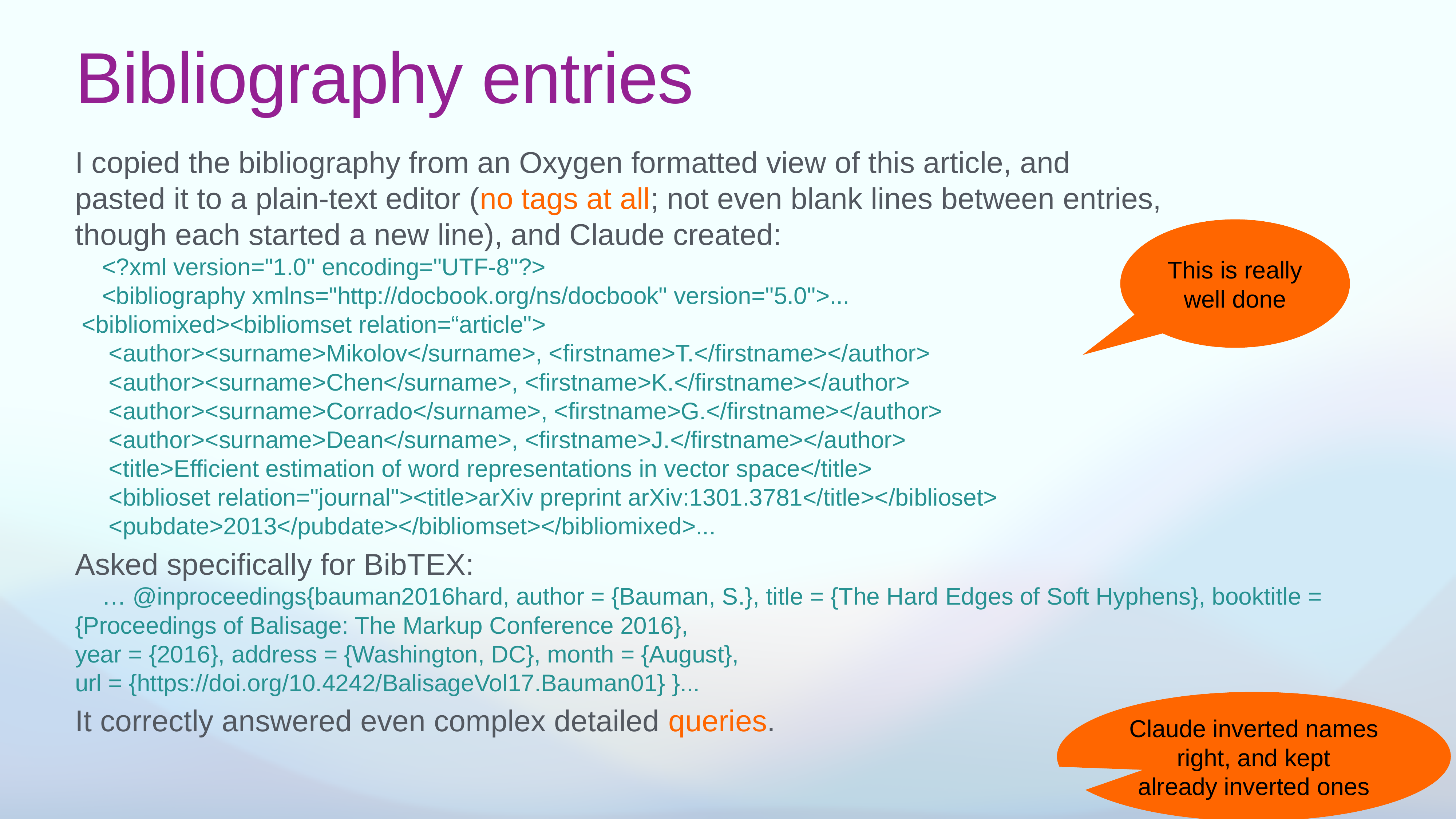

# Bibliography entries
I copied the bibliography from an Oxygen formatted view of this article, and
pasted it to a plain-text editor (no tags at all; not even blank lines between entries,
though each started a new line), and Claude created:
<?xml version="1.0" encoding="UTF-8"?>
<bibliography xmlns="http://docbook.org/ns/docbook" version="5.0">...
 <bibliomixed><bibliomset relation=“article">
 <author><surname>Mikolov</surname>, <firstname>T.</firstname></author>
 <author><surname>Chen</surname>, <firstname>K.</firstname></author>
 <author><surname>Corrado</surname>, <firstname>G.</firstname></author>
 <author><surname>Dean</surname>, <firstname>J.</firstname></author>
 <title>Efficient estimation of word representations in vector space</title>
 <biblioset relation="journal"><title>arXiv preprint arXiv:1301.3781</title></biblioset>
 <pubdate>2013</pubdate></bibliomset></bibliomixed>...
Asked specifically for BibTEX:
… @inproceedings{bauman2016hard, author = {Bauman, S.}, title = {The Hard Edges of Soft Hyphens}, booktitle = {Proceedings of Balisage: The Markup Conference 2016},
year = {2016}, address = {Washington, DC}, month = {August},
url = {https://doi.org/10.4242/BalisageVol17.Bauman01} }...
It correctly answered even complex detailed queries.
This is really
well done
Claude inverted names right, and kept
already inverted ones
26